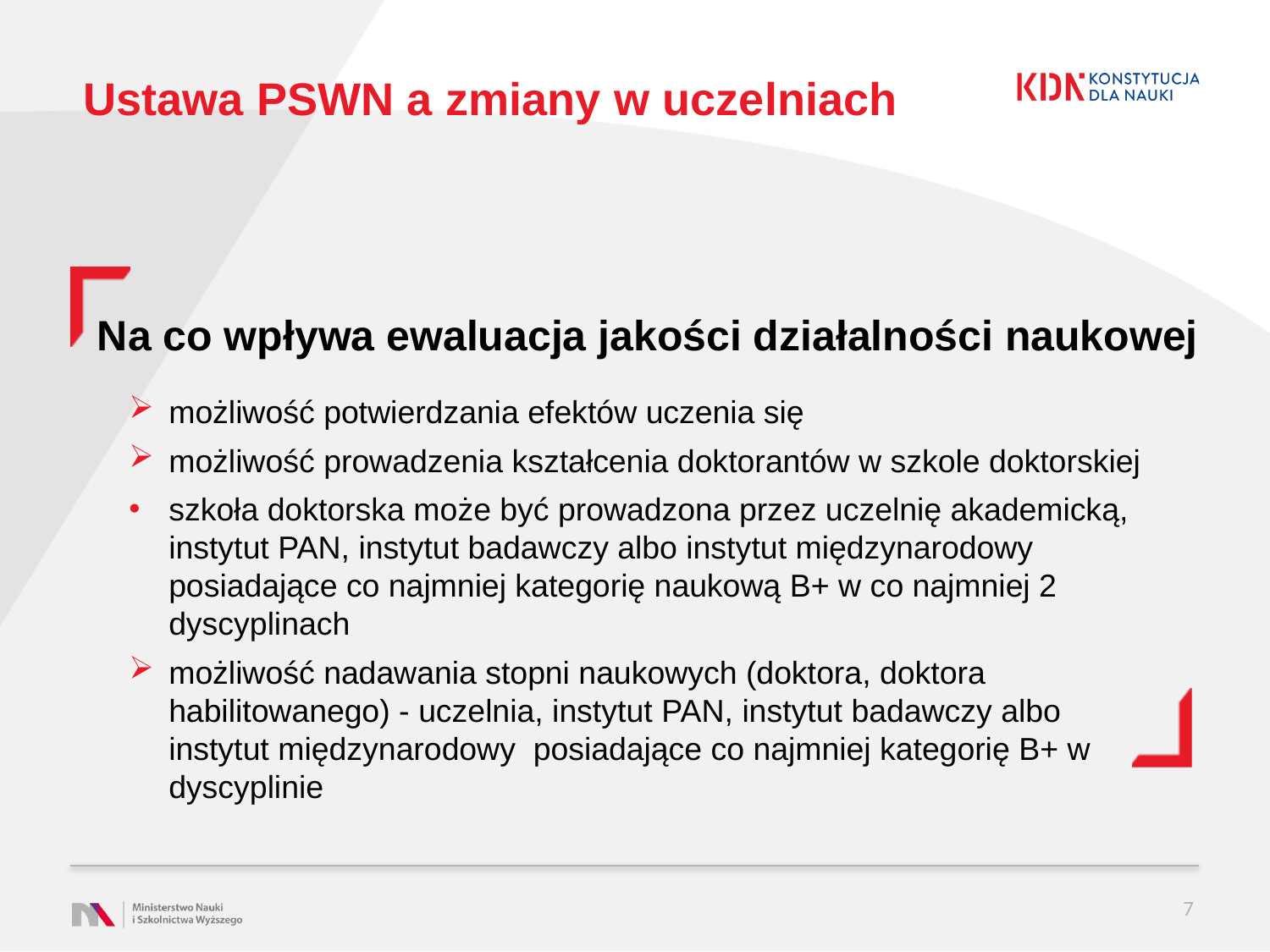

# Ustawa PSWN a zmiany w uczelniach
Na co wpływa ewaluacja jakości działalności naukowej

możliwość potwierdzania efektów uczenia się
możliwość prowadzenia kształcenia doktorantów w szkole doktorskiej
szkoła doktorska może być prowadzona przez uczelnię akademicką, instytut PAN, instytut badawczy albo instytut międzynarodowy posiadające co najmniej kategorię naukową B+ w co najmniej 2 dyscyplinach
możliwość nadawania stopni naukowych (doktora, doktora habilitowanego) - uczelnia, instytut PAN, instytut badawczy albo instytut międzynarodowy  posiadające co najmniej kategorię B+ w dyscyplinie

7